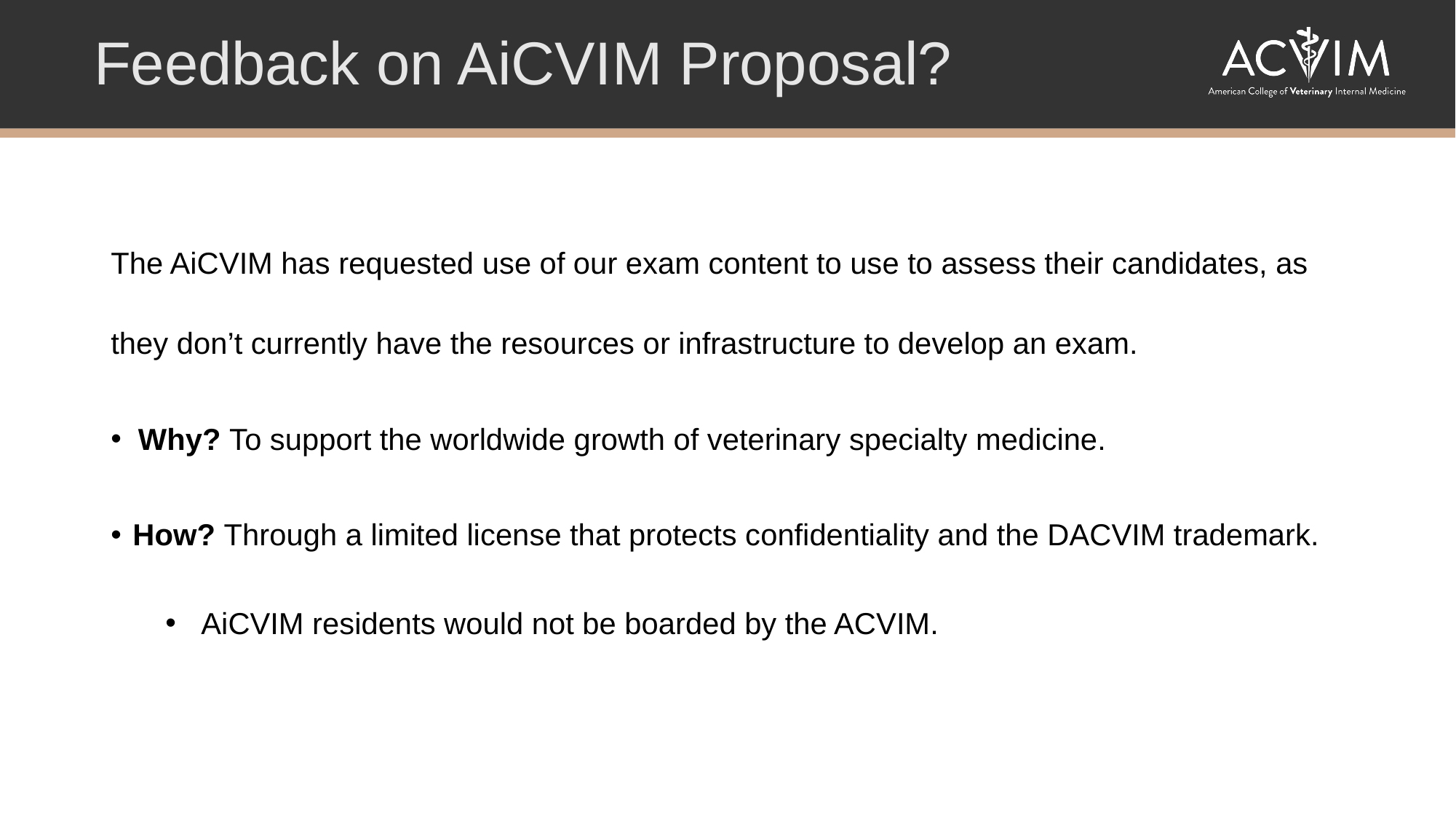

Feedback on AiCVIM Proposal?
The AiCVIM has requested use of our exam content to use to assess their candidates, as they don’t currently have the resources or infrastructure to develop an exam.

Why? To support the worldwide growth of veterinary specialty medicine.

How? Through a limited license that protects confidentiality and the DACVIM trademark.

 AiCVIM residents would not be boarded by the ACVIM.